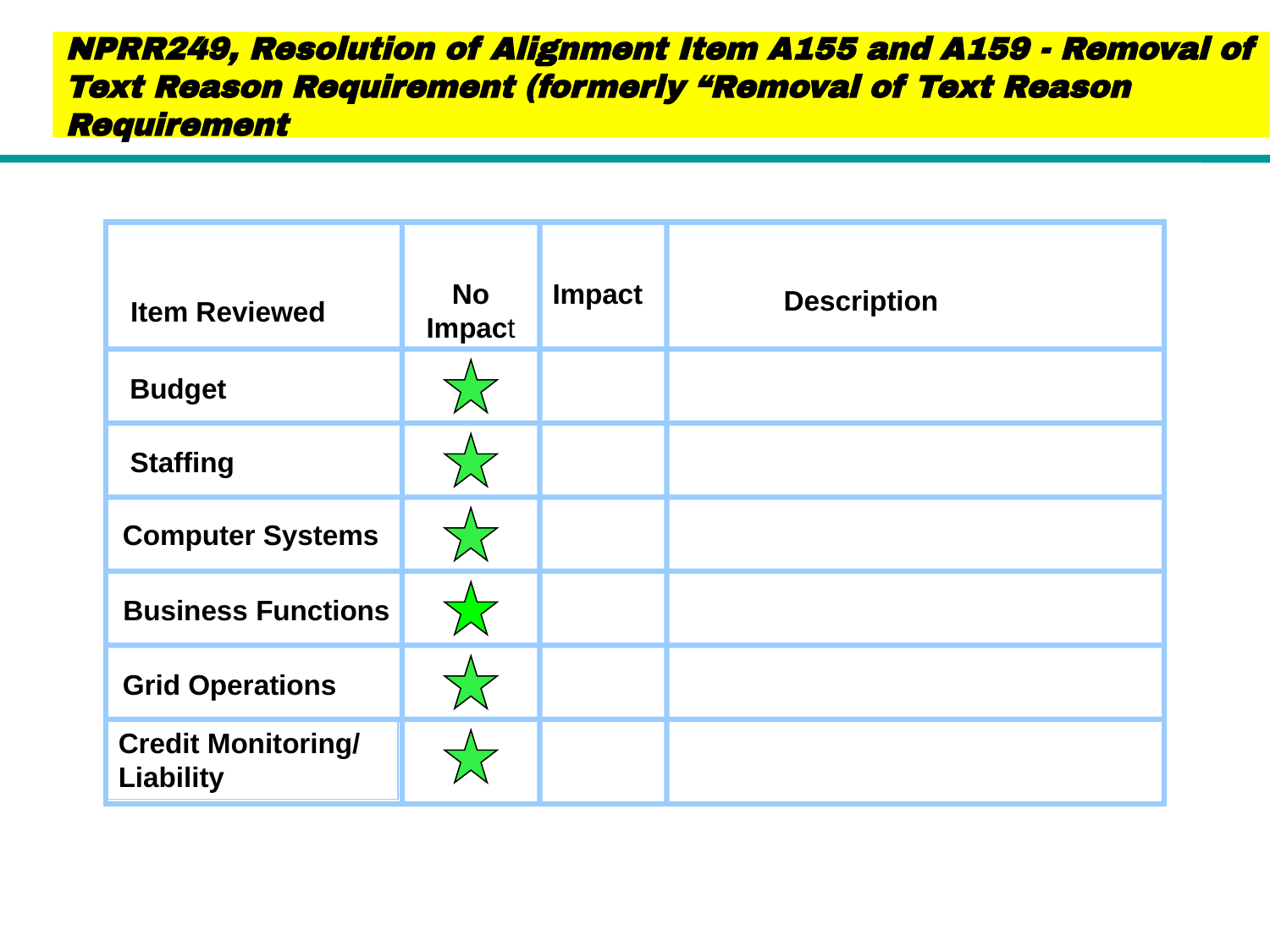

NPRR249, Resolution of Alignment Item A155 and A159 - Removal of Text Reason Requirement (formerly “Removal of Text Reason Requirement

No
Impact
Impact
Description
Item Reviewed

Budget

Staffing

Computer Systems

Business Functions

Grid Operations

Credit Monitoring/
Liability